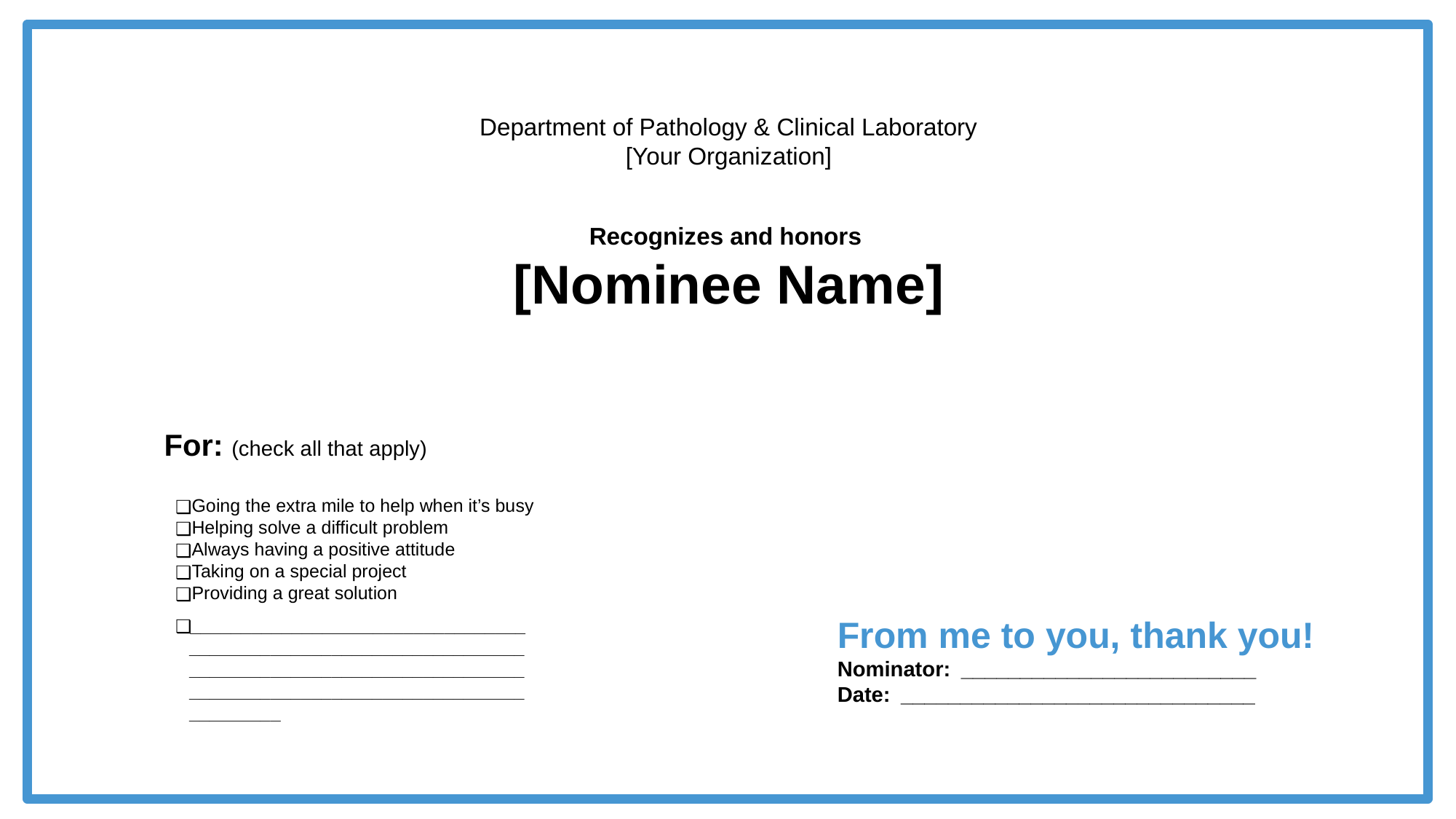

Department of Pathology & Clinical Laboratory
[Your Organization]

Recognizes and honors
[Nominee Name]
For: (check all that apply)
Going the extra mile to help when it’s busy
Helping solve a difficult problem
Always having a positive attitude
Taking on a special project
Providing a great solution
From me to you, thank you!
Nominator:  _________________________
Date:  ______________________________
_____________________________________________________________________________________________________________________________________________